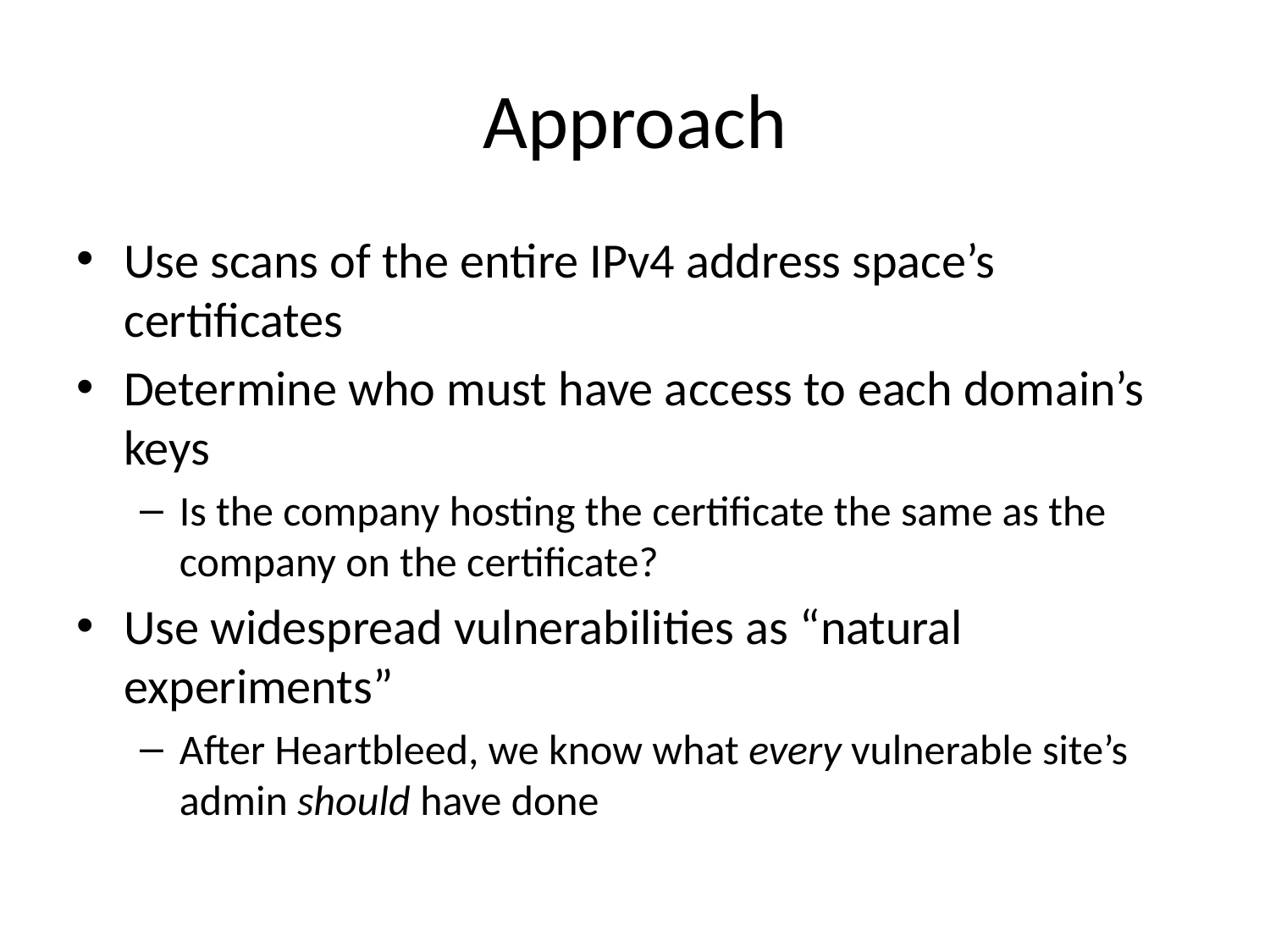

# Approach
Use scans of the entire IPv4 address space’s certificates
Determine who must have access to each domain’s keys
Is the company hosting the certificate the same as the company on the certificate?
Use widespread vulnerabilities as “natural experiments”
After Heartbleed, we know what every vulnerable site’s admin should have done